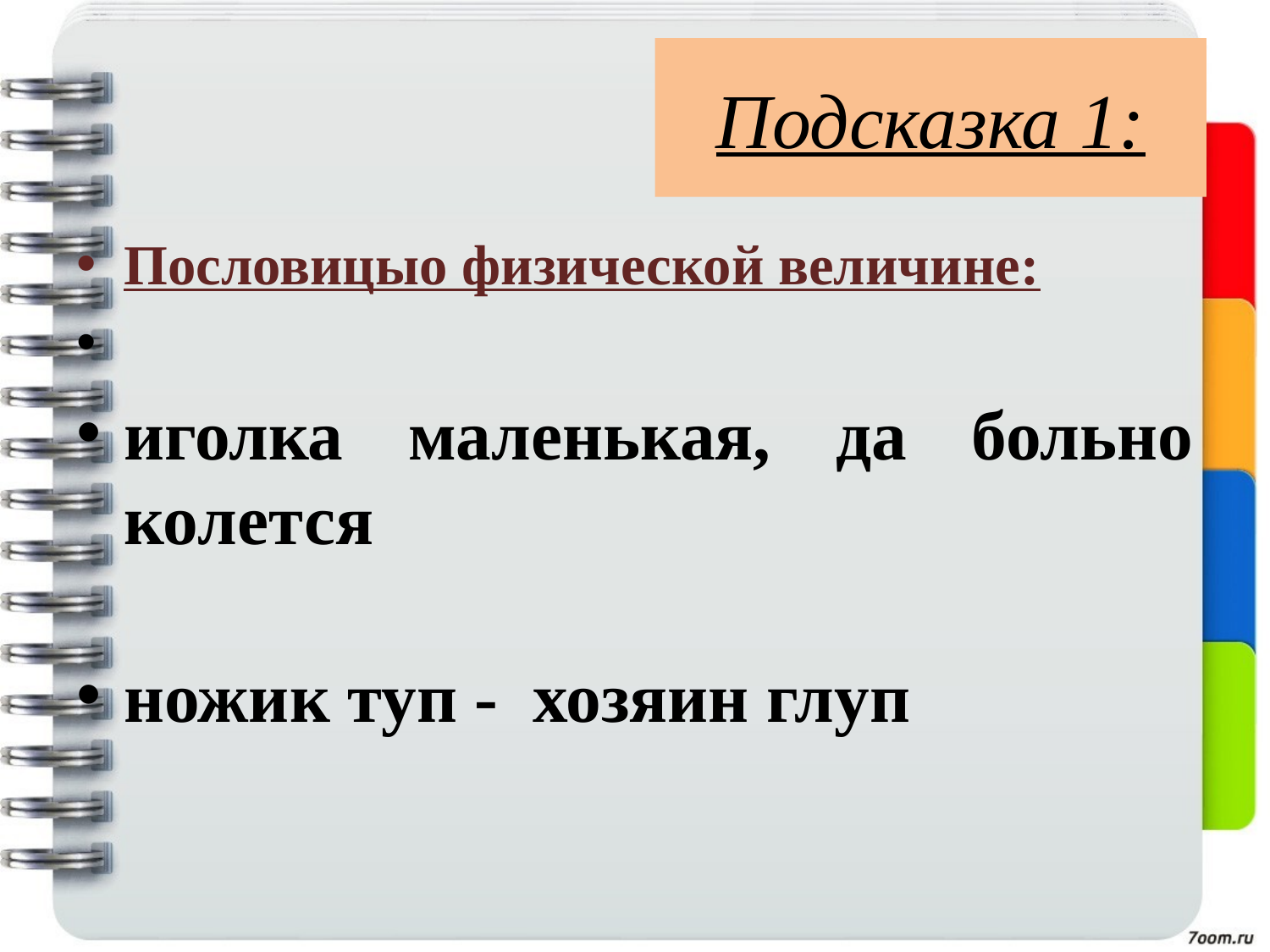

# Подсказка 1:
Пословицыо физической величине:

иголка маленькая, да больно колется

ножик туп -  хозяин глуп